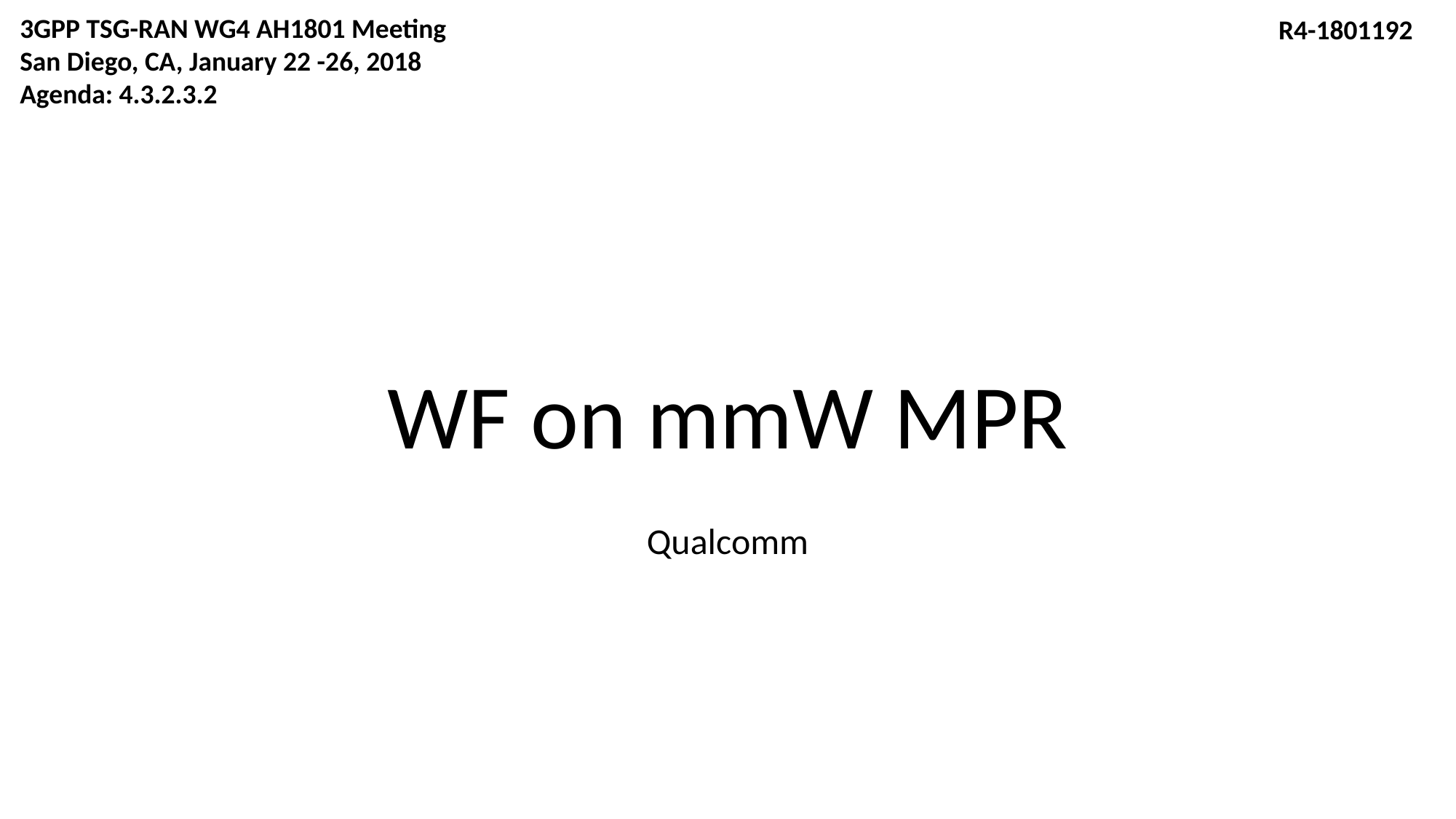

3GPP TSG-RAN WG4 AH1801 Meeting
San Diego, CA, January 22 -26, 2018
Agenda: 4.3.2.3.2
R4-1801192
# WF on mmW MPR
Qualcomm